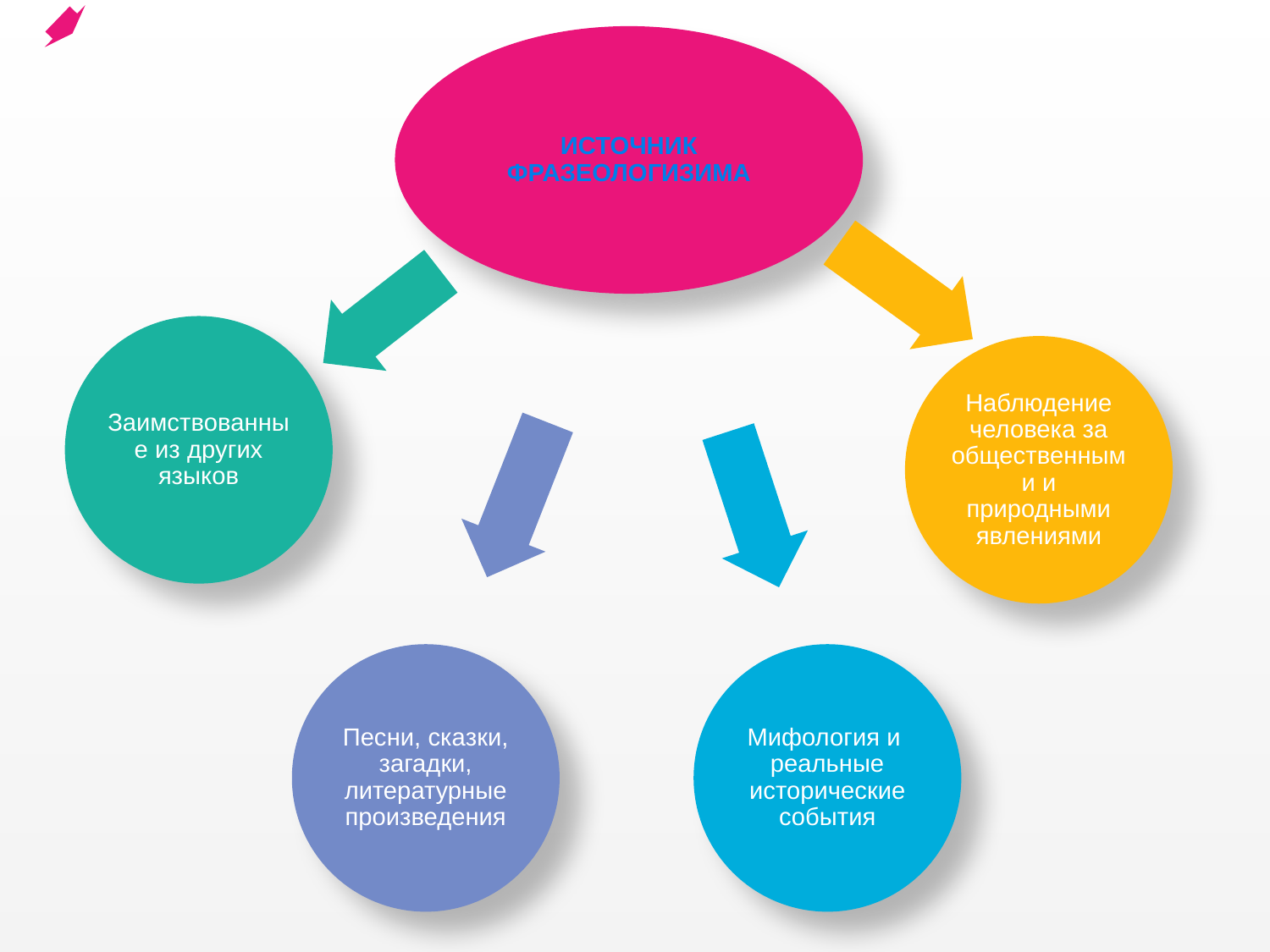

ИСТОЧНИК ФРАЗЕОЛОГИЗИМА

Наблюдение человека за общественными и природными явлениями

Мифология и  реальные исторические события

Песни, сказки, загадки, литературные произведения

Заимствованные из других языков